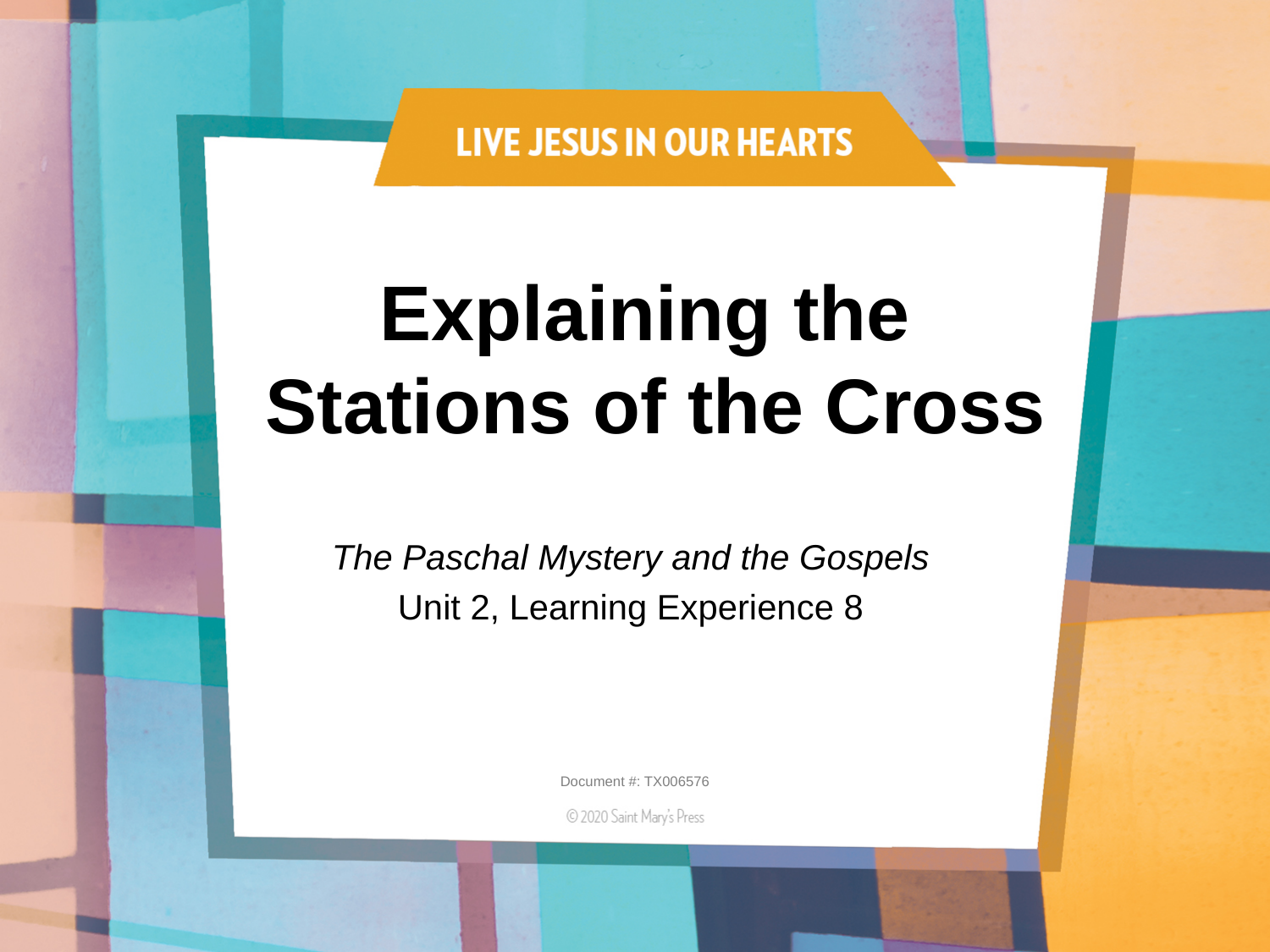

# Explaining the Stations of the Cross
The Paschal Mystery and the Gospels
Unit 2, Learning Experience 8
Document #: TX006576